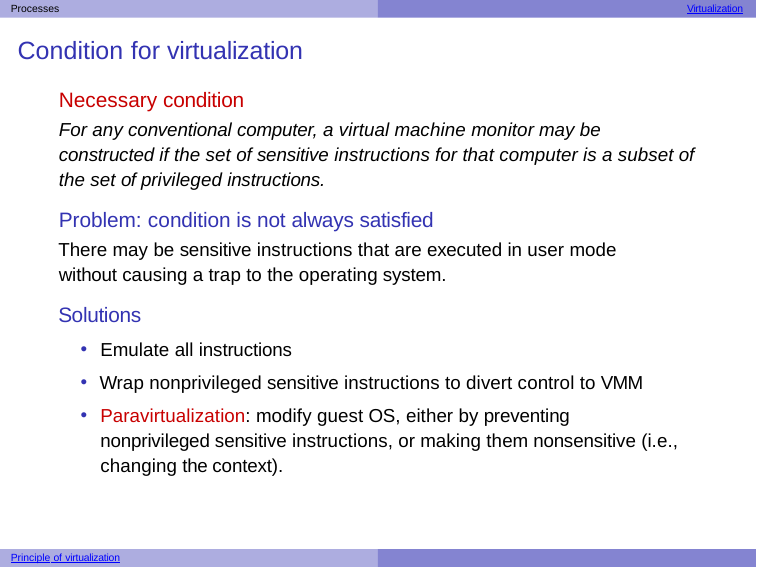

Processes	Virtualization
# Condition for virtualization
Necessary condition
For any conventional computer, a virtual machine monitor may be constructed if the set of sensitive instructions for that computer is a subset of the set of privileged instructions.
Problem: condition is not always satisfied
There may be sensitive instructions that are executed in user mode without causing a trap to the operating system.
Solutions
Emulate all instructions
Wrap nonprivileged sensitive instructions to divert control to VMM
Paravirtualization: modify guest OS, either by preventing nonprivileged sensitive instructions, or making them nonsensitive (i.e., changing the context).

Principle of virtualization